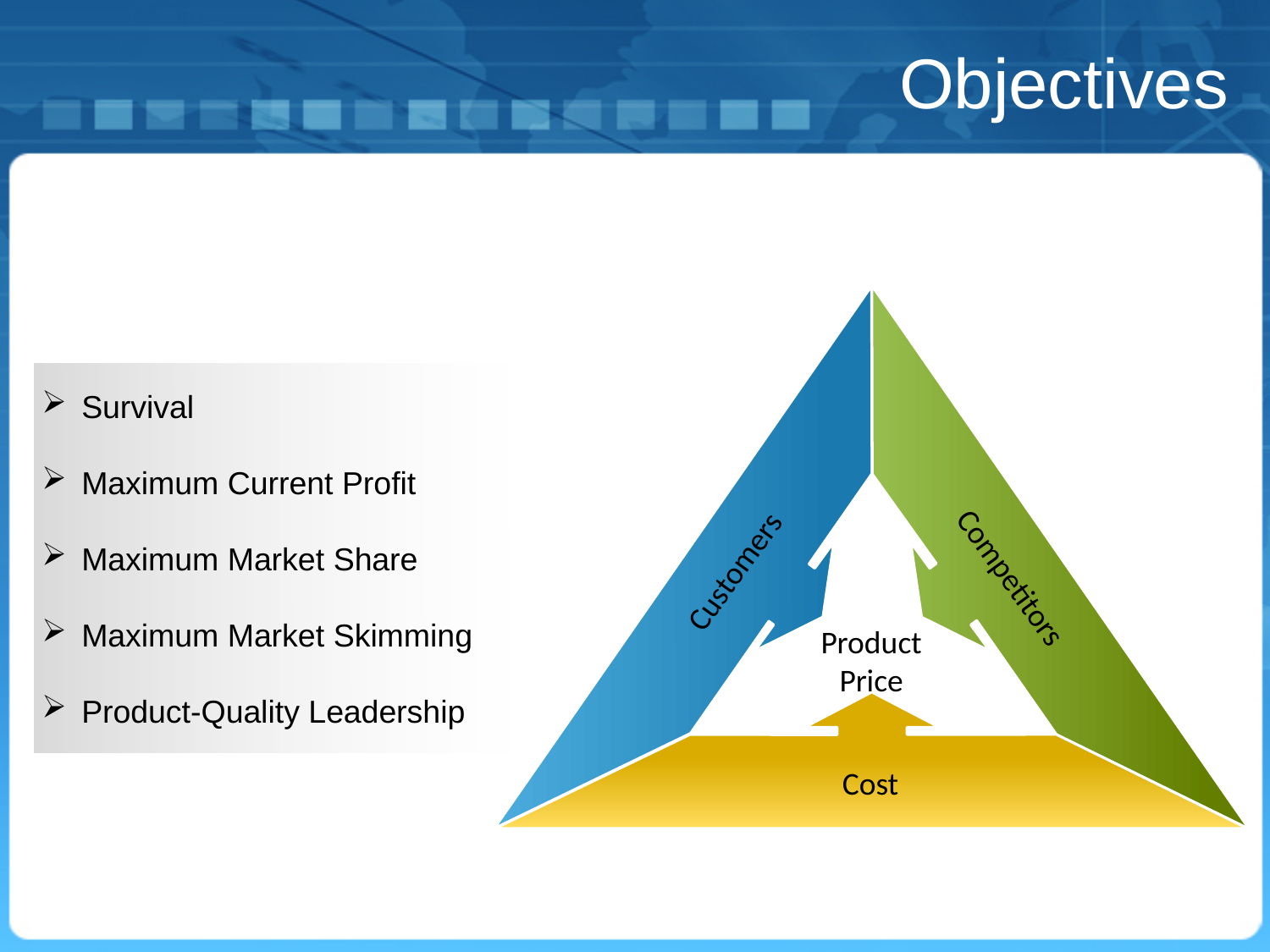

Objectives

Customers
Competitors
Product Price
Cost

Survival

Maximum Current Profit

Maximum Market Share

Maximum Market Skimming

Product-Quality Leadership